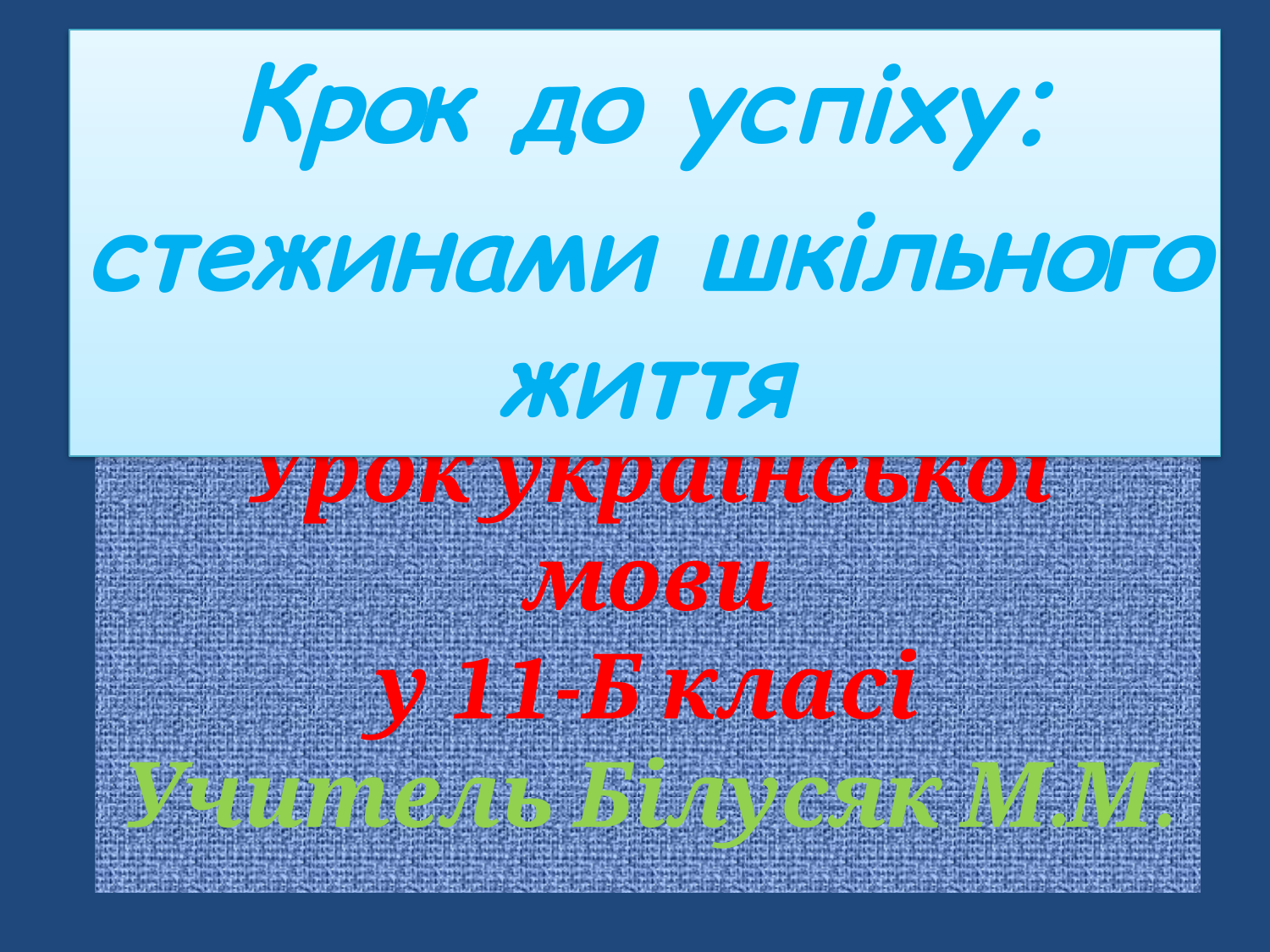

Крок до успіху:
стежинами шкільного життя
# Урок української мови у 11-Б класі Учитель Білусяк М.М.